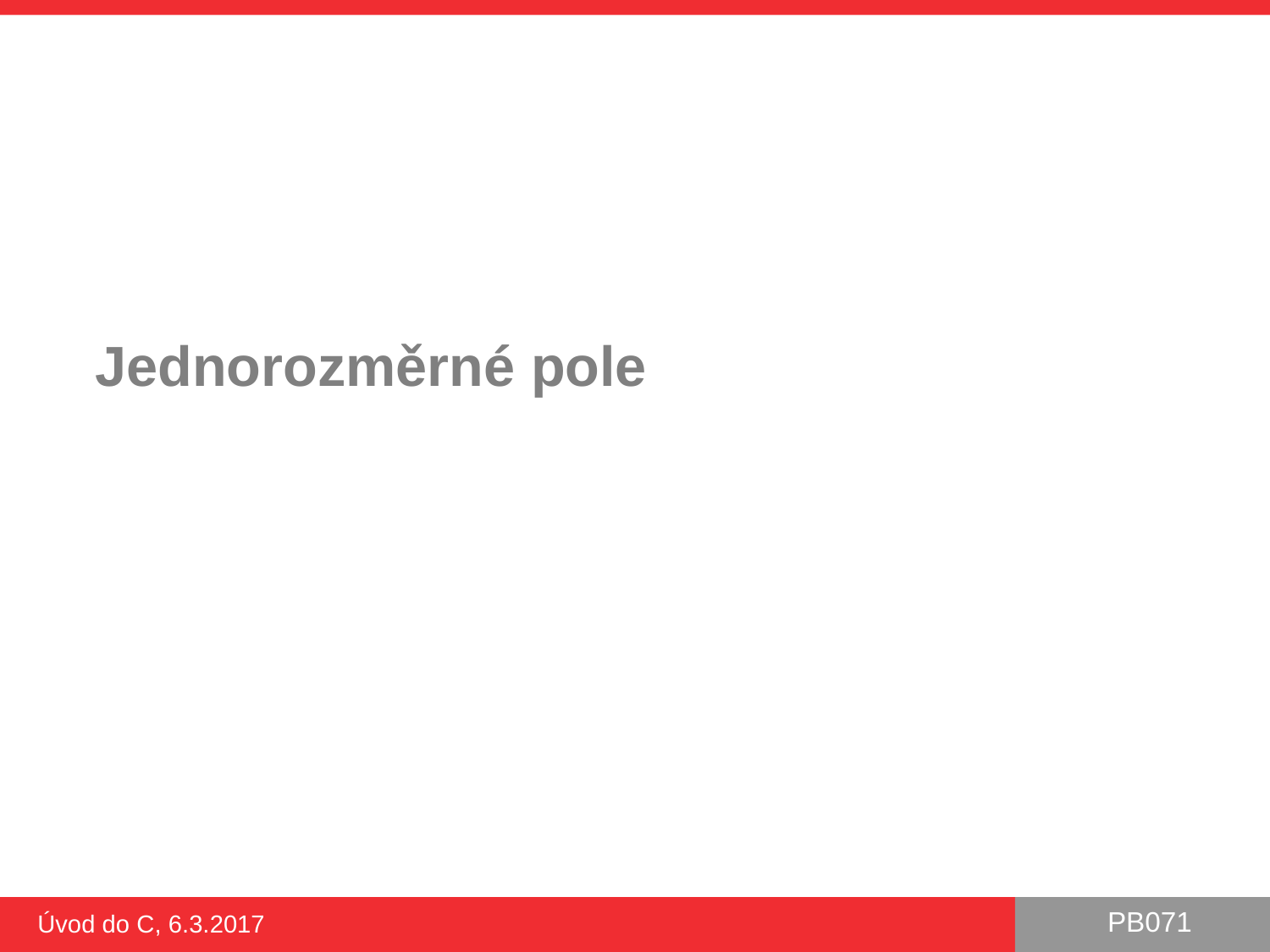

# Jednorozměrné pole
Úvod do C, 6.3.2017